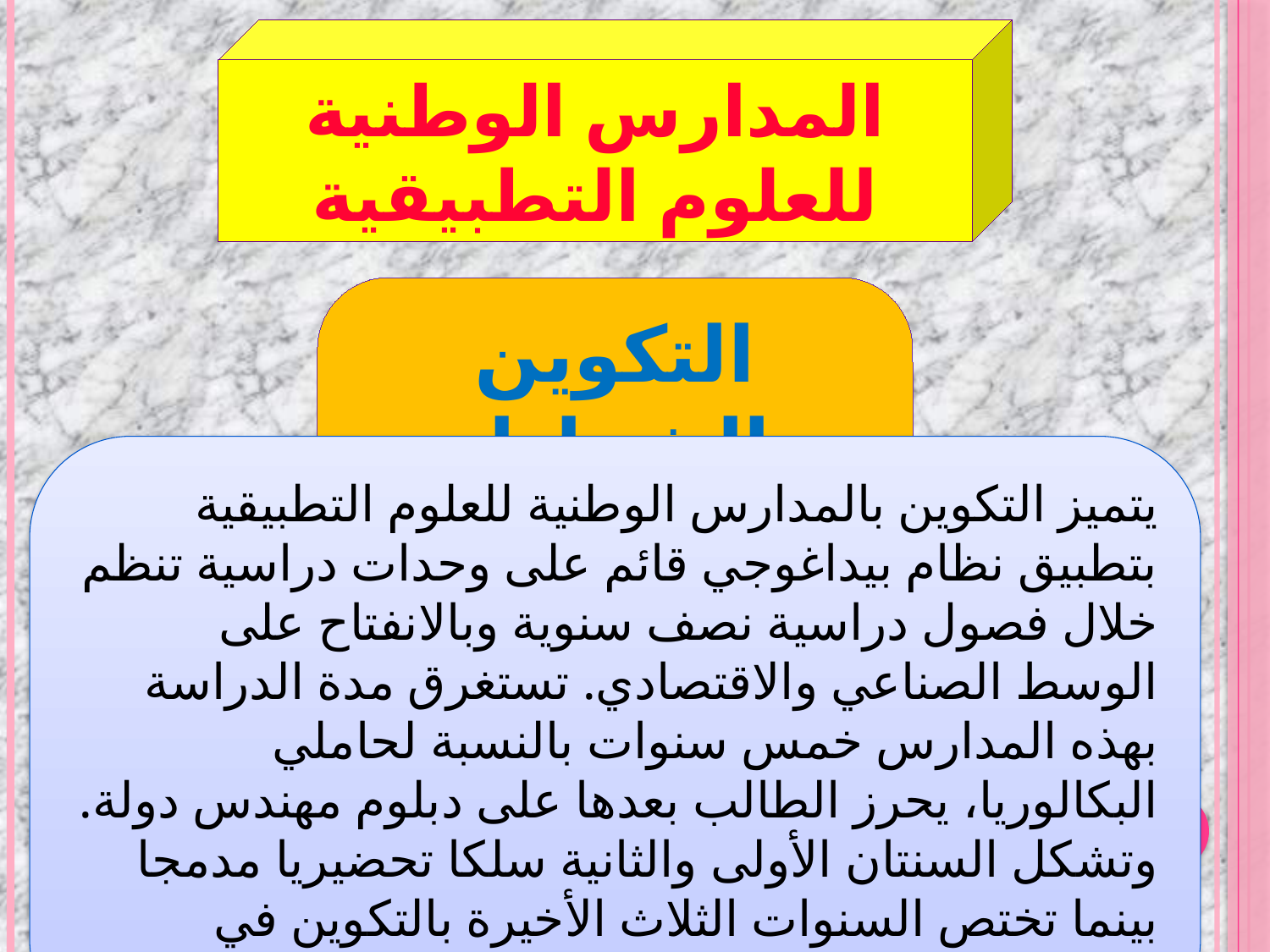

المدارس الوطنیة للعلوم التطبیقیة
التكوین والشهادات
یتمیز التكوین بالمدارس الوطنیة للعلوم التطبیقیة بتطبیق نظام بیداغوجي قائم على وحدات دراسیة تنظم خلال فصول دراسیة نصف سنویة وبالانفتاح على الوسط الصناعي والاقتصادي. تستغرق مدة الدراسة بھذه المدارس خمس سنوات بالنسبة لحاملي البكالوریا، یحرز الطالب بعدھا على دبلوم مھندس دولة. وتشكل السنتان الأولى والثانیة سلكا تحضیریا مدمجا بینما تختص السنوات الثلاث الأخیرة بالتكوین في مجالات علمیة متخصصة وتقنیة وتكنولوجیة.